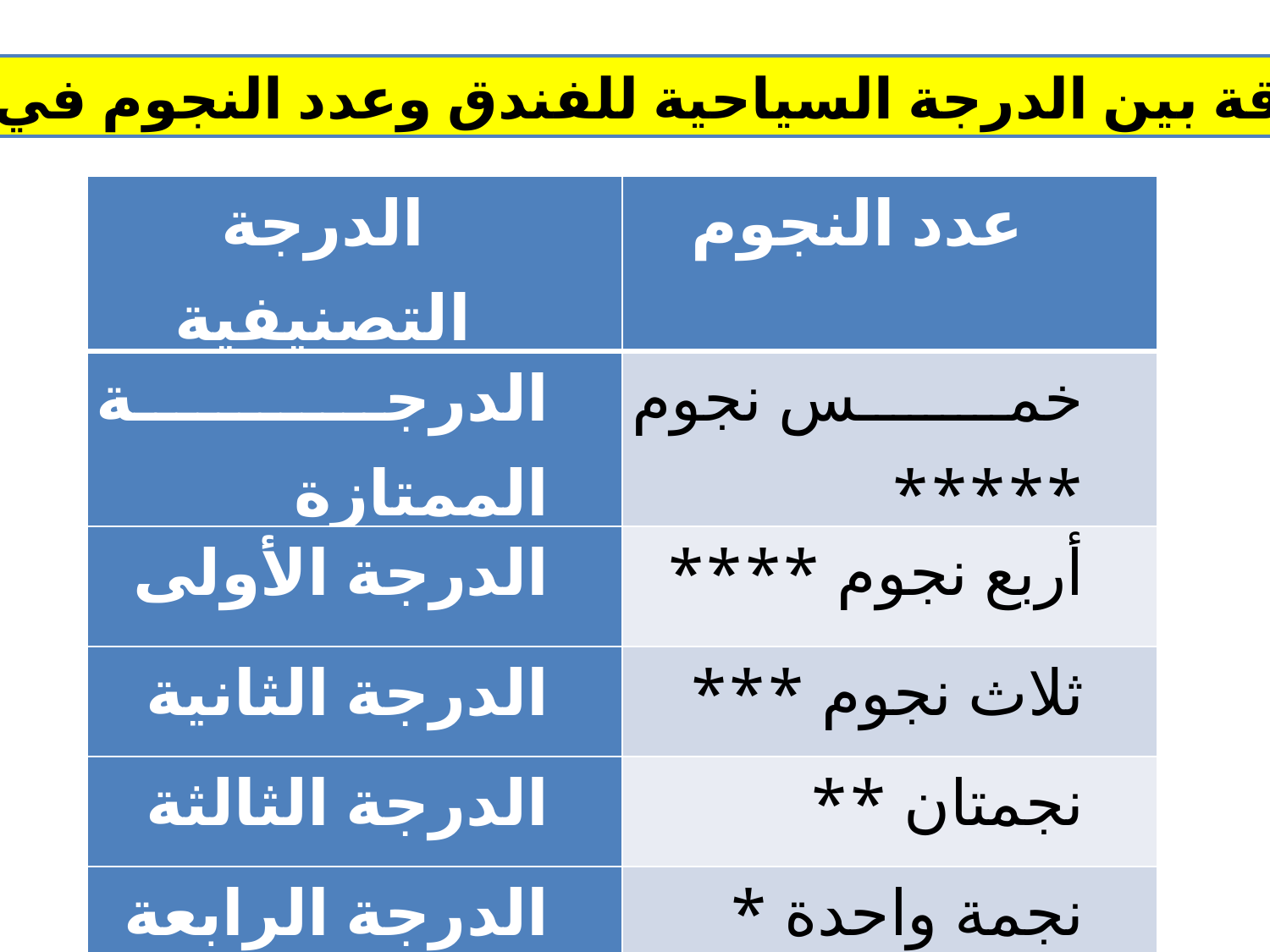

العلاقة بين الدرجة السياحية للفندق وعدد النجوم في العراق
| الدرجة التصنيفية | عدد النجوم |
| --- | --- |
| الدرجة الممتازة | خمس نجوم \*\*\*\*\* |
| الدرجة الأولى | أربع نجوم \*\*\*\* |
| الدرجة الثانية | ثلاث نجوم \*\*\* |
| الدرجة الثالثة | نجمتان \*\* |
| الدرجة الرابعة | نجمة واحدة \* |